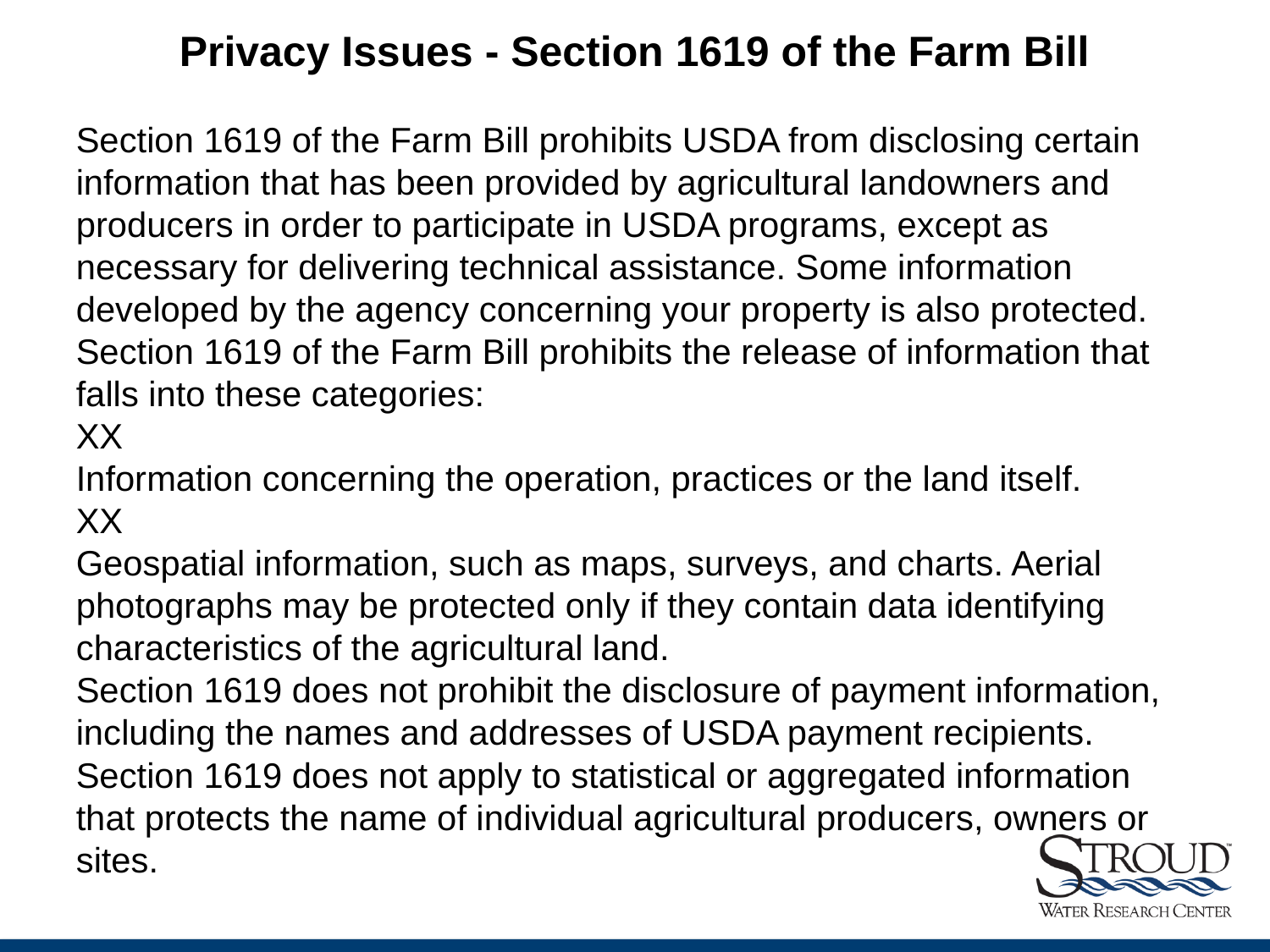

Privacy Issues - Section 1619 of the Farm Bill

Section 1619 of the Farm Bill prohibits USDA from disclosing certain information that has been provided by agricultural landowners and producers in order to participate in USDA programs, except as necessary for delivering technical assistance. Some information developed by the agency concerning your property is also protected.
Section 1619 of the Farm Bill prohibits the release of information that falls into these categories:
XX
Information concerning the operation, practices or the land itself.
XX
Geospatial information, such as maps, surveys, and charts. Aerial photographs may be protected only if they contain data identifying characteristics of the agricultural land.
Section 1619 does not prohibit the disclosure of payment information, including the names and addresses of USDA payment recipients. Section 1619 does not apply to statistical or aggregated information that protects the name of individual agricultural producers, owners or sites.
Photo: Marissa Morton